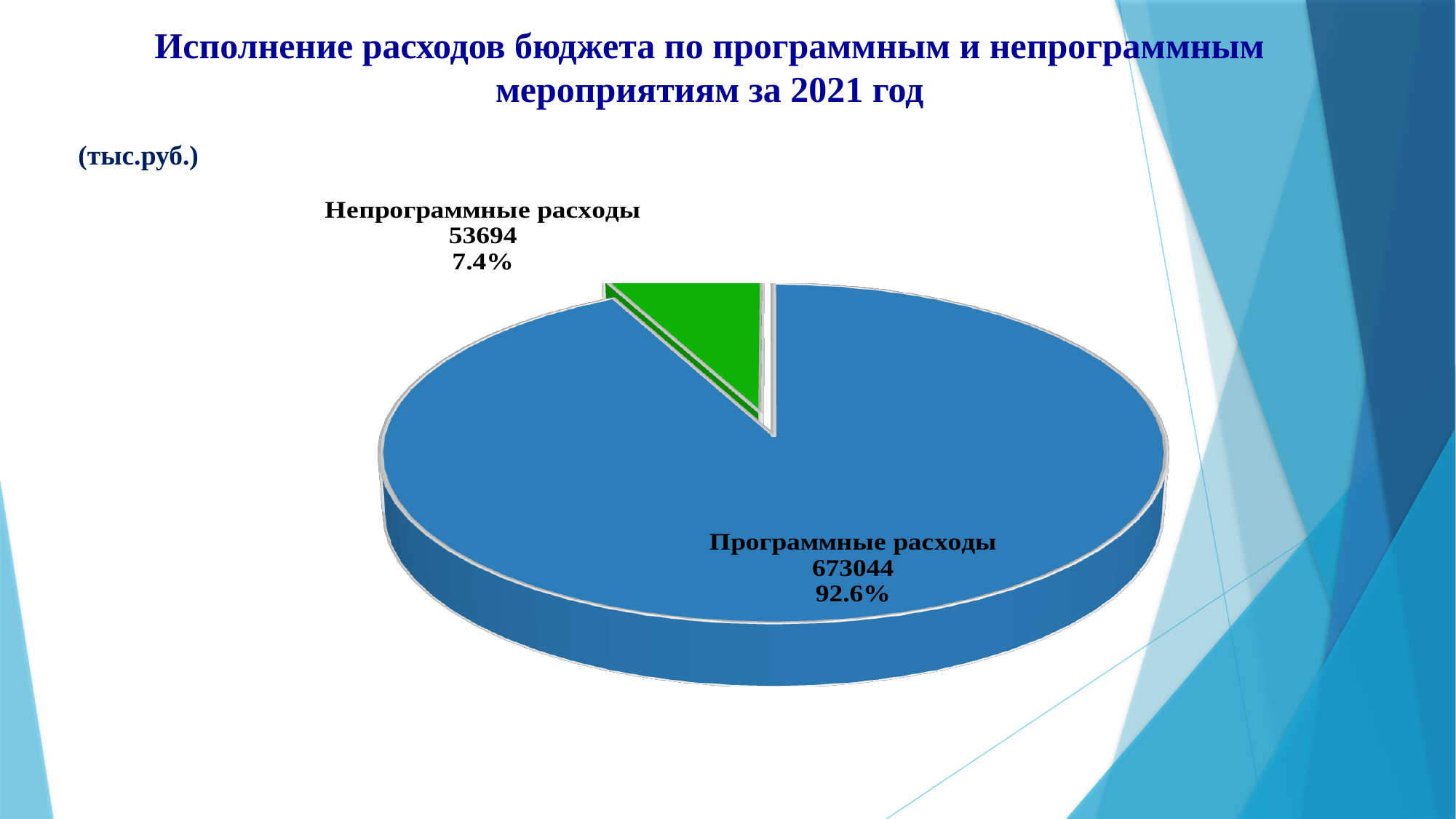

# Исполнение расходов бюджета по программным и непрограммным мероприятиям за 2021 год
(тыс.руб.)

[unsupported chart]